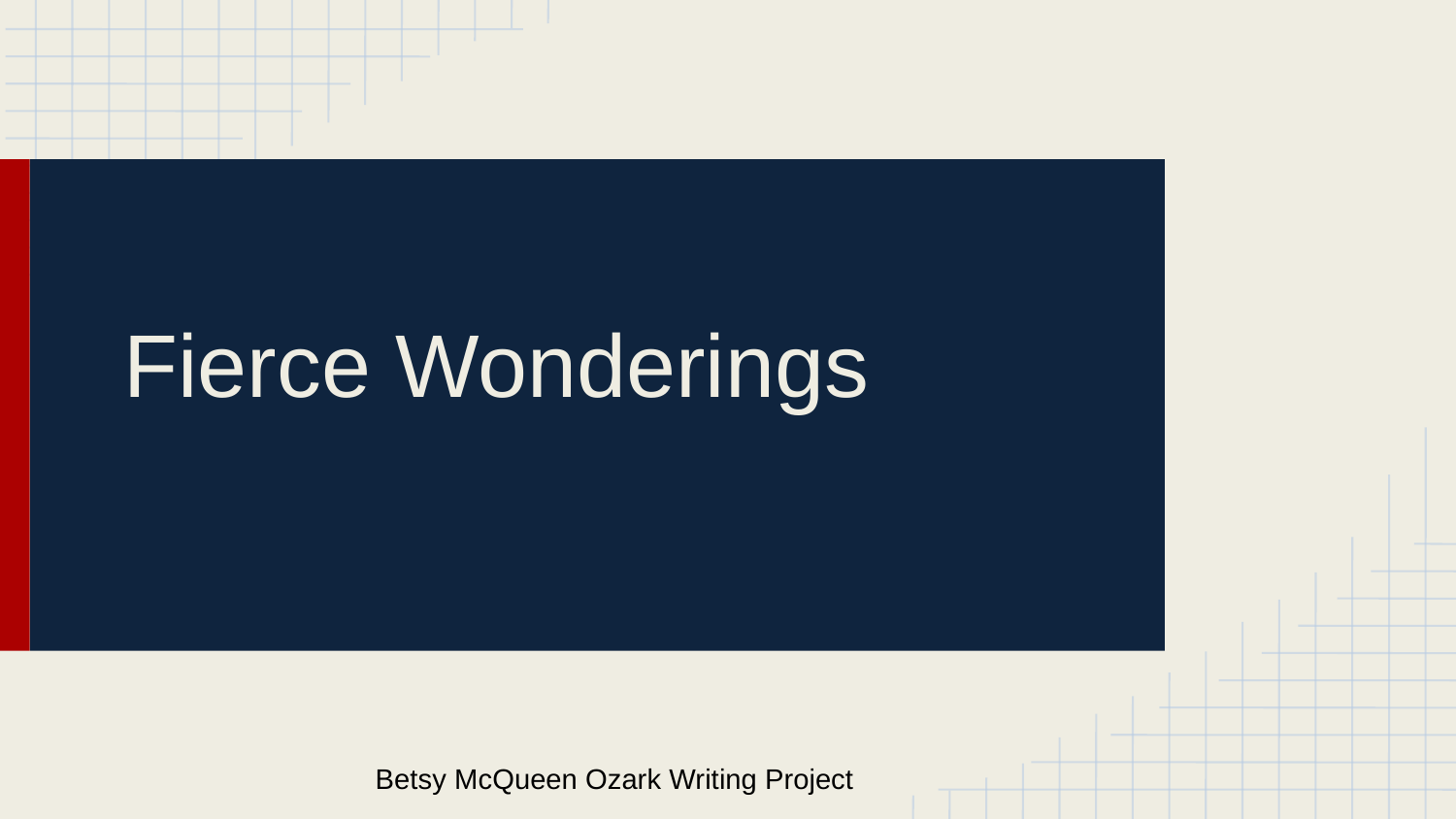

# Fierce Wonderings

Betsy McQueen Ozark Writing Project